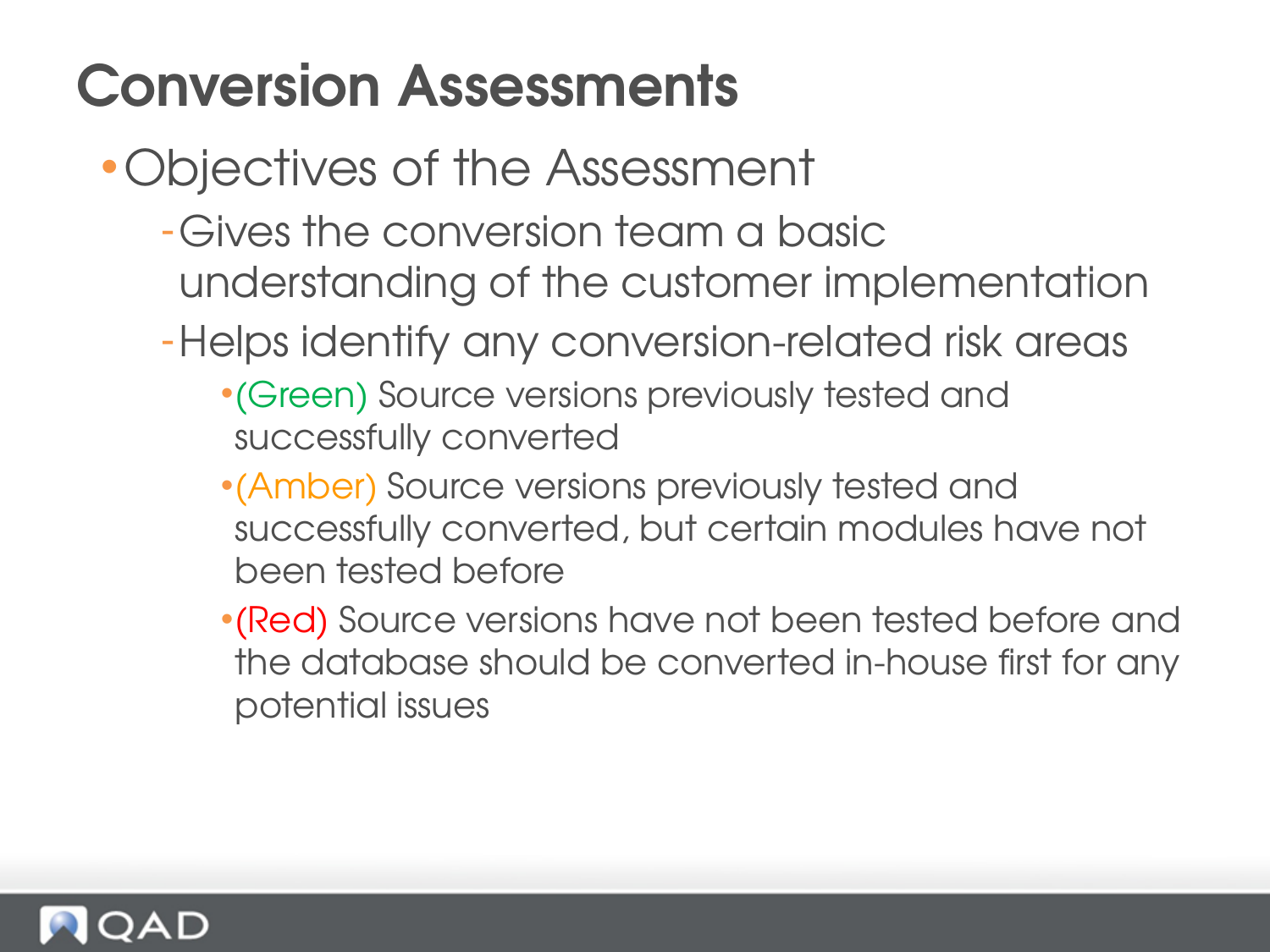

# Conversion Assessments

Objectives of the Assessment
Gives the conversion team a basic understanding of the customer implementation
Helps identify any conversion-related risk areas
(Green) Source versions previously tested and successfully converted
(Amber) Source versions previously tested and successfully converted, but certain modules have not been tested before
(Red) Source versions have not been tested before and the database should be converted in-house first for any potential issues